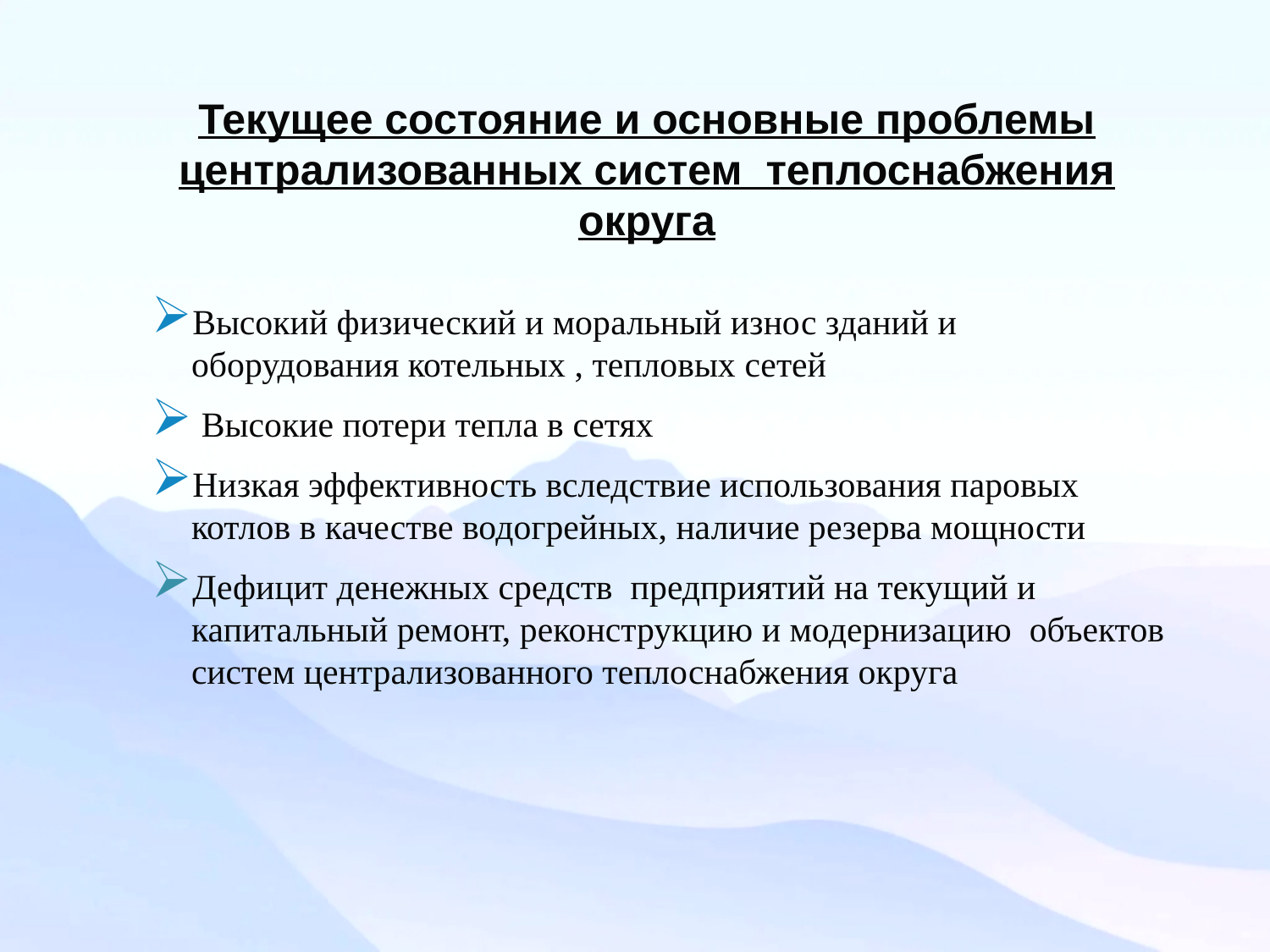

# Текущее состояние и основные проблемы централизованных систем  теплоснабжения округа
Высокий физический и моральный износ зданий и оборудования котельных , тепловых сетей
 Высокие потери тепла в сетях
Низкая эффективность вследствие использования паровых котлов в качестве водогрейных, наличие резерва мощности
Дефицит денежных средств  предприятий на текущий и капитальный ремонт, реконструкцию и модернизацию  объектов систем централизованного теплоснабжения округа